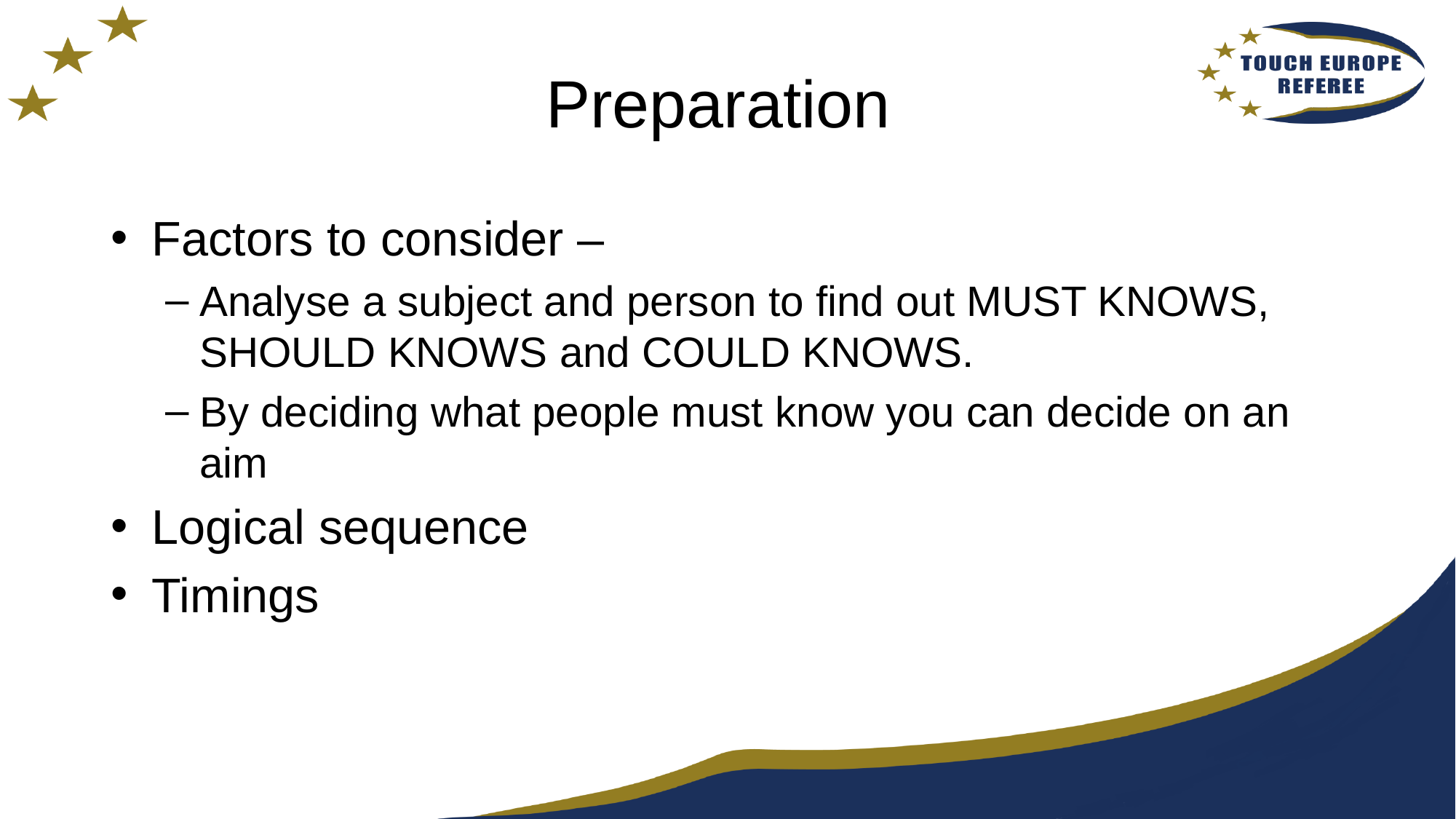

# Preparation
Factors to consider –
Analyse a subject and person to find out MUST KNOWS, SHOULD KNOWS and COULD KNOWS.
By deciding what people must know you can decide on an aim
Logical sequence
Timings